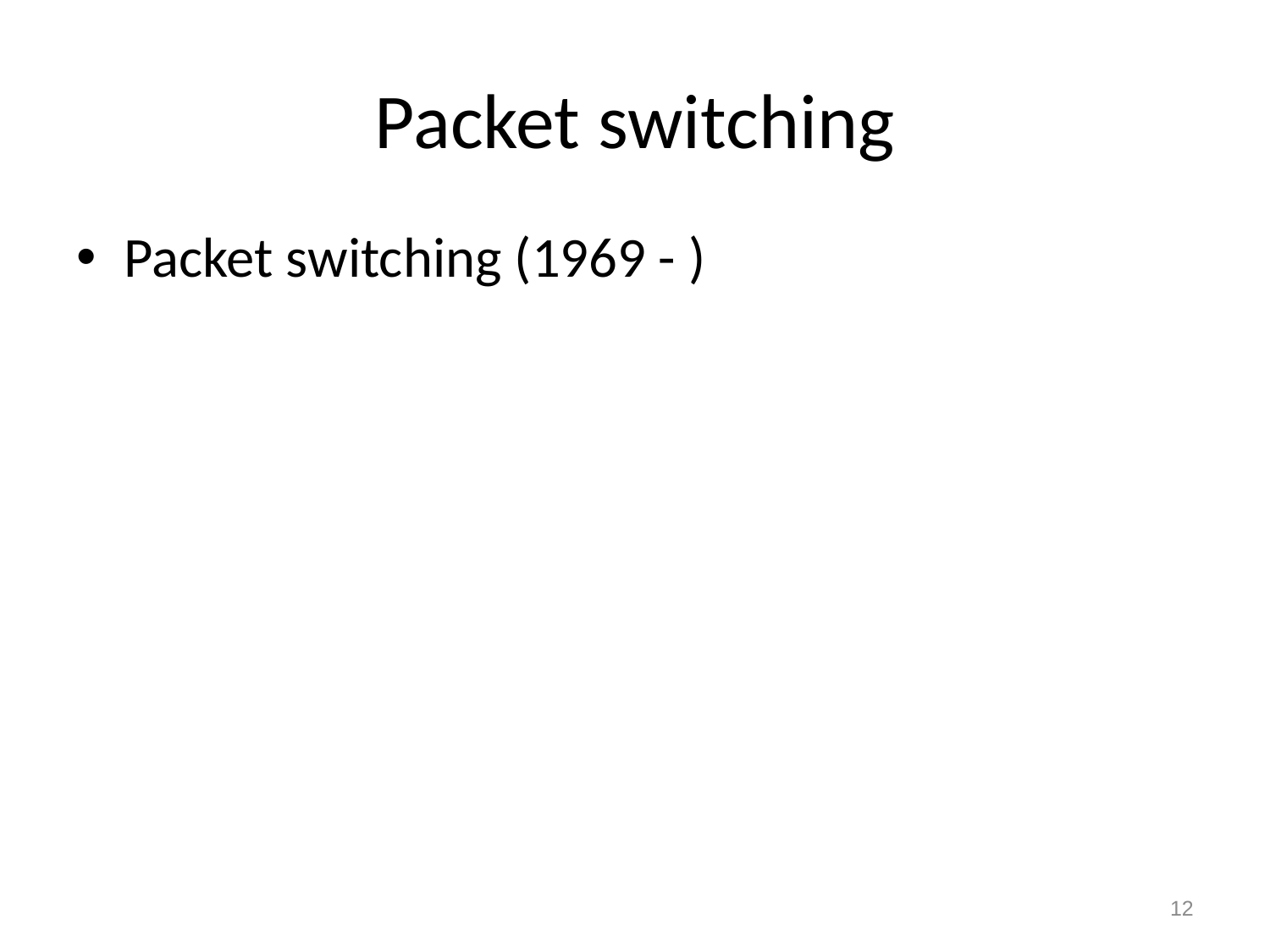

# Packet switching
Packet switching (1969 - )

12